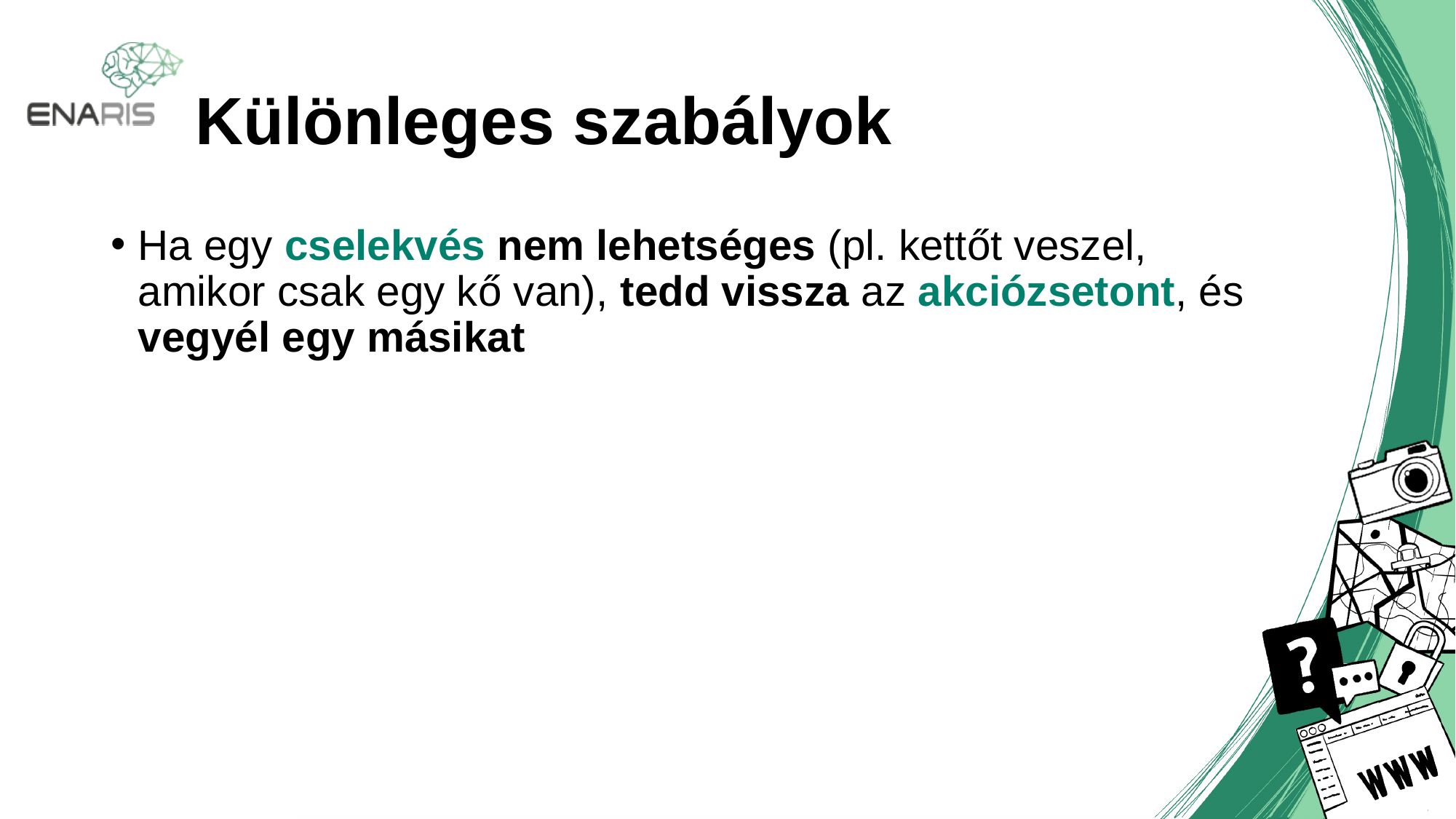

# Különleges szabályok
Ha egy cselekvés nem lehetséges (pl. kettőt veszel, amikor csak egy kő van), tedd vissza az akciózsetont, és vegyél egy másikat